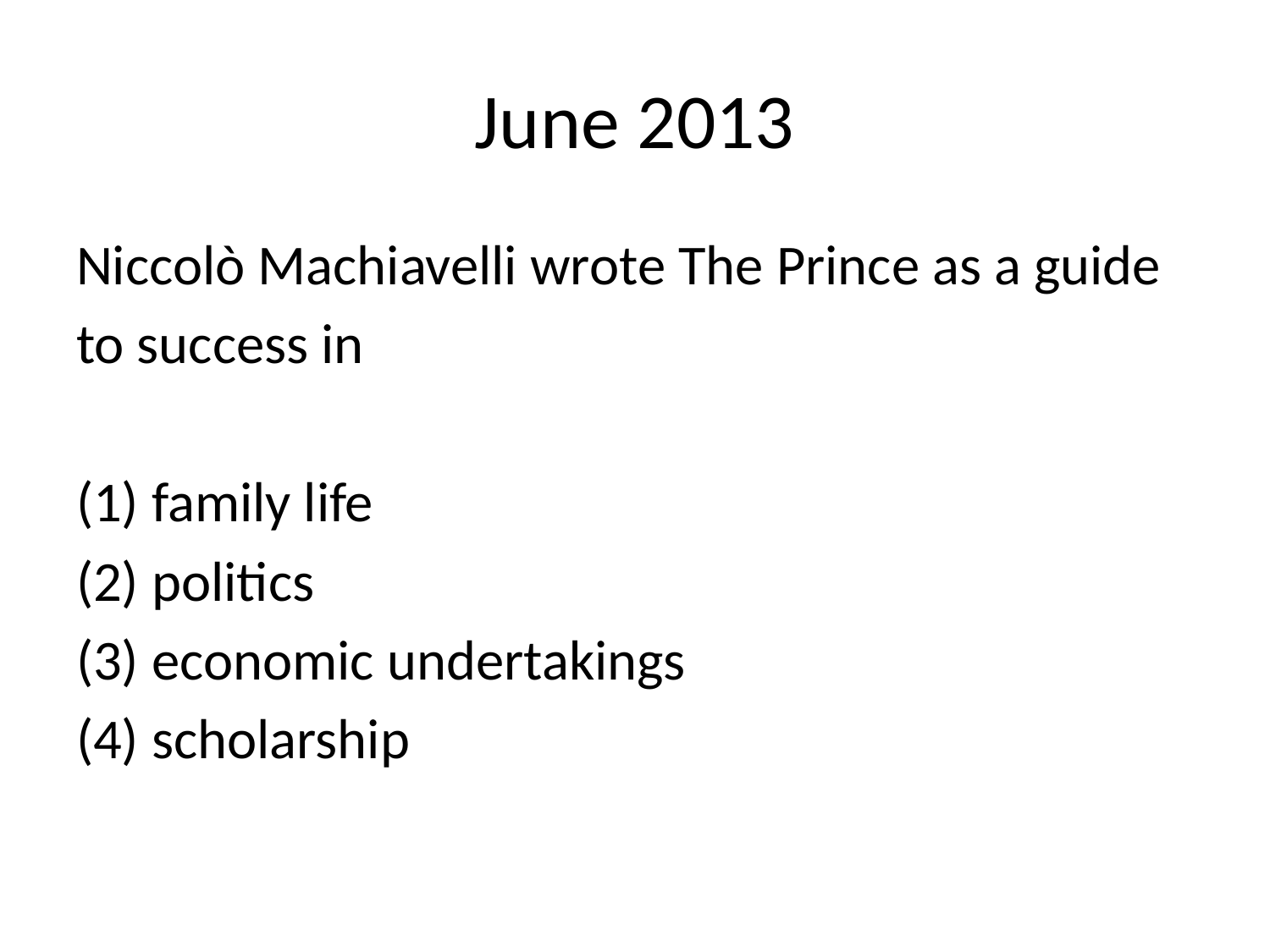

# June 2013
Niccolò Machiavelli wrote The Prince as a guide
to success in

(1) family life
(2) politics
(3) economic undertakings
(4) scholarship